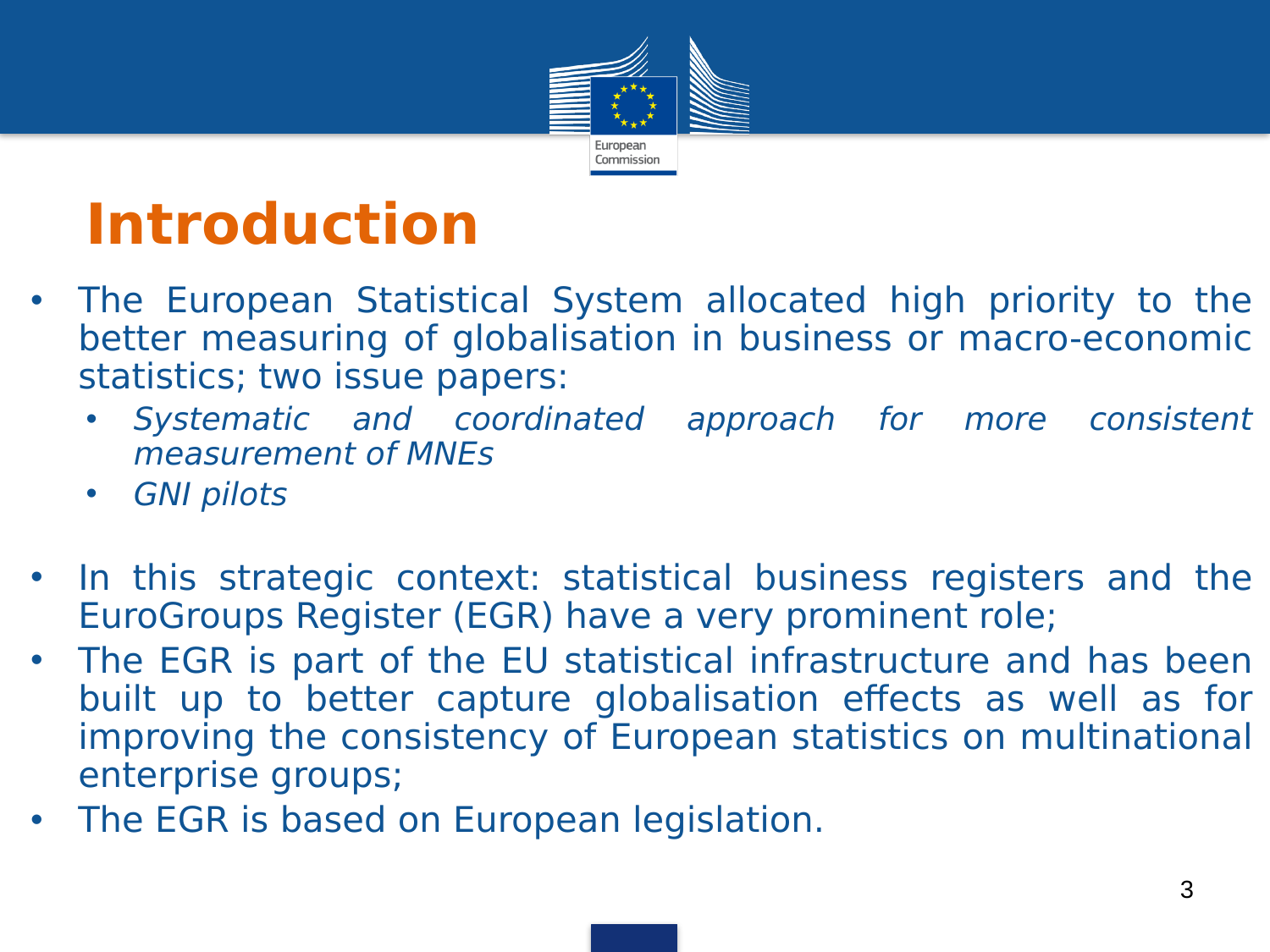

# Introduction
The European Statistical System allocated high priority to the better measuring of globalisation in business or macro-economic statistics; two issue papers:
Systematic and coordinated approach for more consistent measurement of MNEs
GNI pilots

In this strategic context: statistical business registers and the EuroGroups Register (EGR) have a very prominent role;
The EGR is part of the EU statistical infrastructure and has been built up to better capture globalisation effects as well as for improving the consistency of European statistics on multinational enterprise groups;
The EGR is based on European legislation.
3